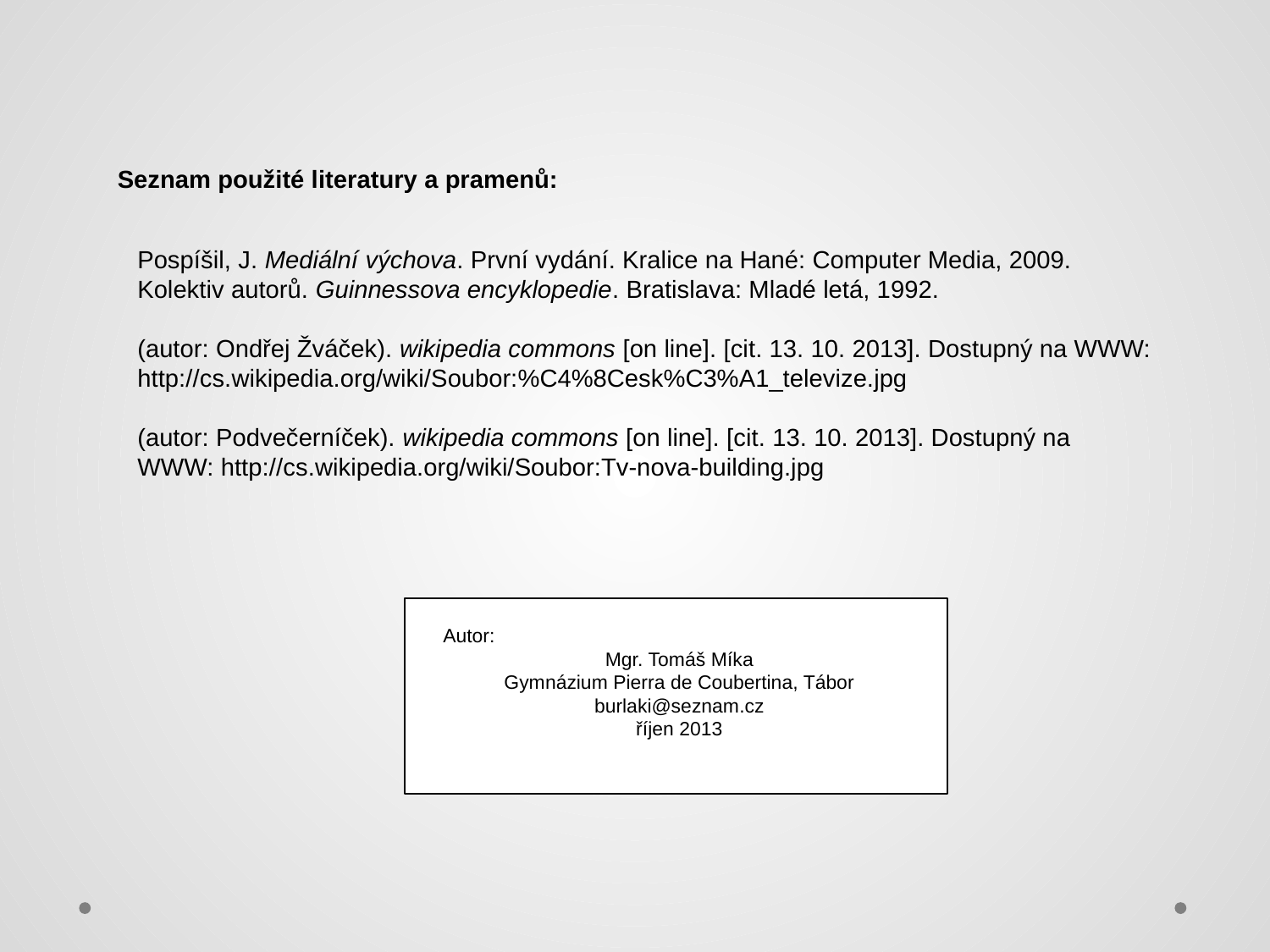

Seznam použité literatury a pramenů:
Pospíšil, J. Mediální výchova. První vydání. Kralice na Hané: Computer Media, 2009.
Kolektiv autorů. Guinnessova encyklopedie. Bratislava: Mladé letá, 1992.

(autor: Ondřej Žváček). wikipedia commons [on line]. [cit. 13. 10. 2013]. Dostupný na WWW: http://cs.wikipedia.org/wiki/Soubor:%C4%8Cesk%C3%A1_televize.jpg

(autor: Podvečerníček). wikipedia commons [on line]. [cit. 13. 10. 2013]. Dostupný na WWW: http://cs.wikipedia.org/wiki/Soubor:Tv-nova-building.jpg

Autor:
Mgr. Tomáš Míka
Gymnázium Pierra de Coubertina, Tábor
burlaki@seznam.cz
říjen 2013